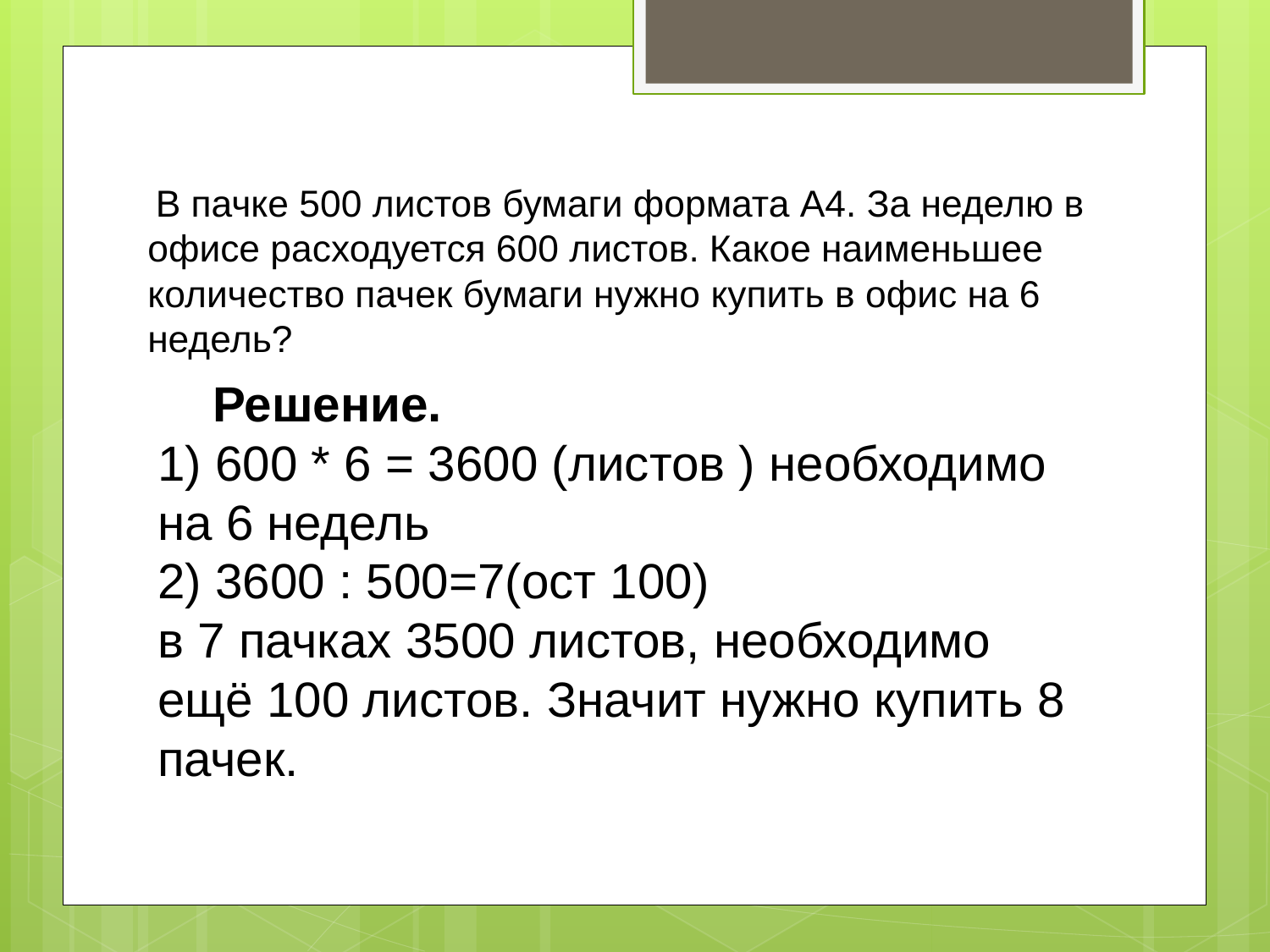

# В пачке 500 листов бумаги формата А4. За неделю в офисе расходуется 600 листов. Какое наименьшее количество пачек бумаги нужно купить в офис на 6 недель?
    Решение.
1) 600 * 6 = 3600 (листов ) необходимо на 6 недель
2) 3600 : 500=7(ост 100)
в 7 пачках 3500 листов, необходимо ещё 100 листов. Значит нужно купить 8 пачек.